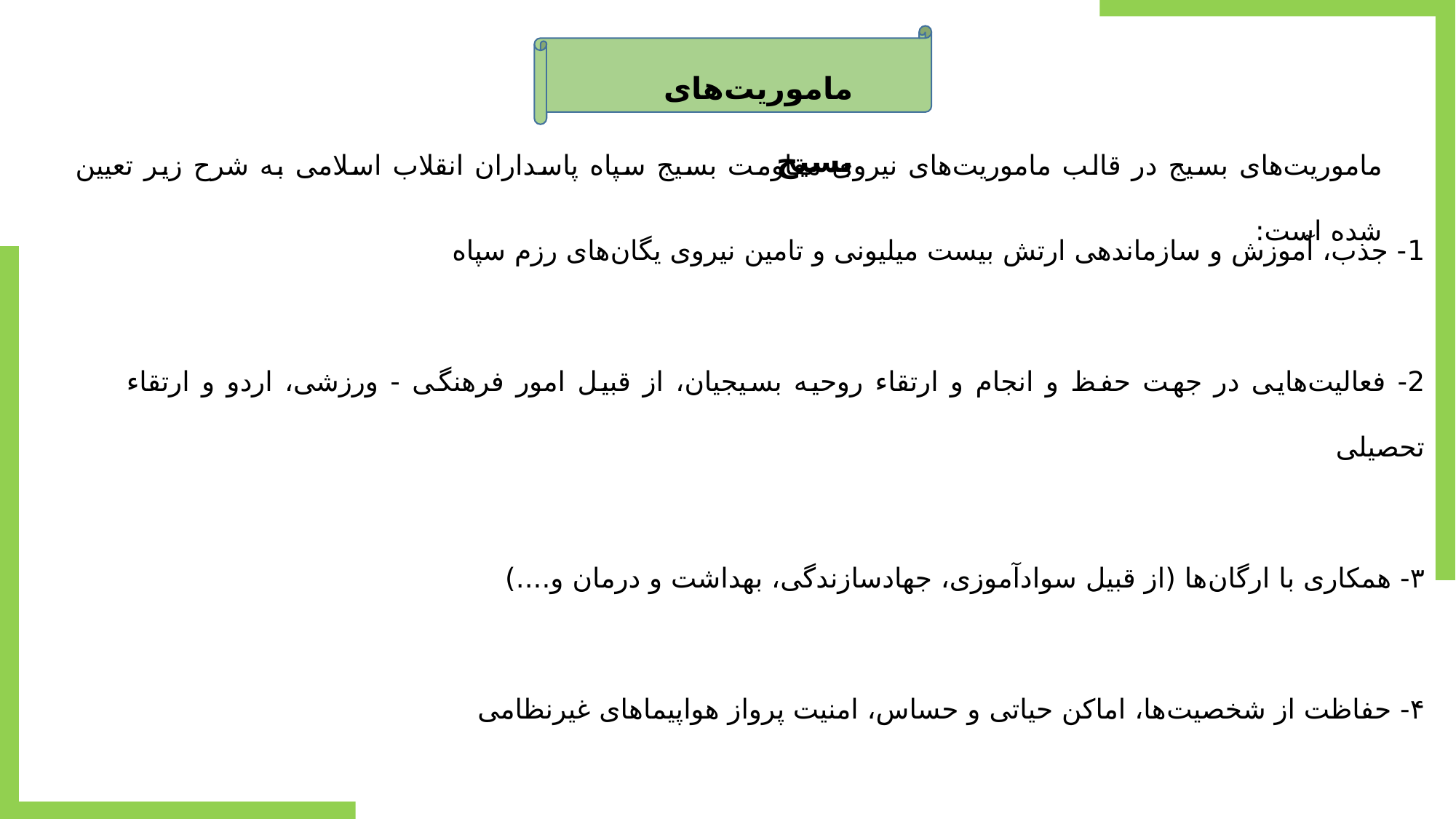

ماموریت‌های بسیج
ماموریت‌های بسیج در قالب ماموریت‌های نیروی مقاومت بسیج سپاه پاسداران انقلاب اسلامی به شرح زیر تعیین شده است:
1- جذب، آموزش و سازماندهی ارتش بیست میلیونی و تامین نیروی یگان‌های رزم سپاه
2- فعالیت‌هایی در جهت حفظ و انجام و ارتقاء روحیه بسیجیان، از قبیل امور فرهنگی - ورزشی، اردو و ارتقاء تحصیلی

۳- همکاری با ارگان‌ها (از قبیل سوادآموزی، جهادسازندگی، بهداشت و درمان و....)
۴- حفاظت از شخصیت‌ها، اماکن حیاتی و حساس، امنیت پرواز هواپیما‌های غیرنظامی

5- دفاع محلی و مقاومت مردمی